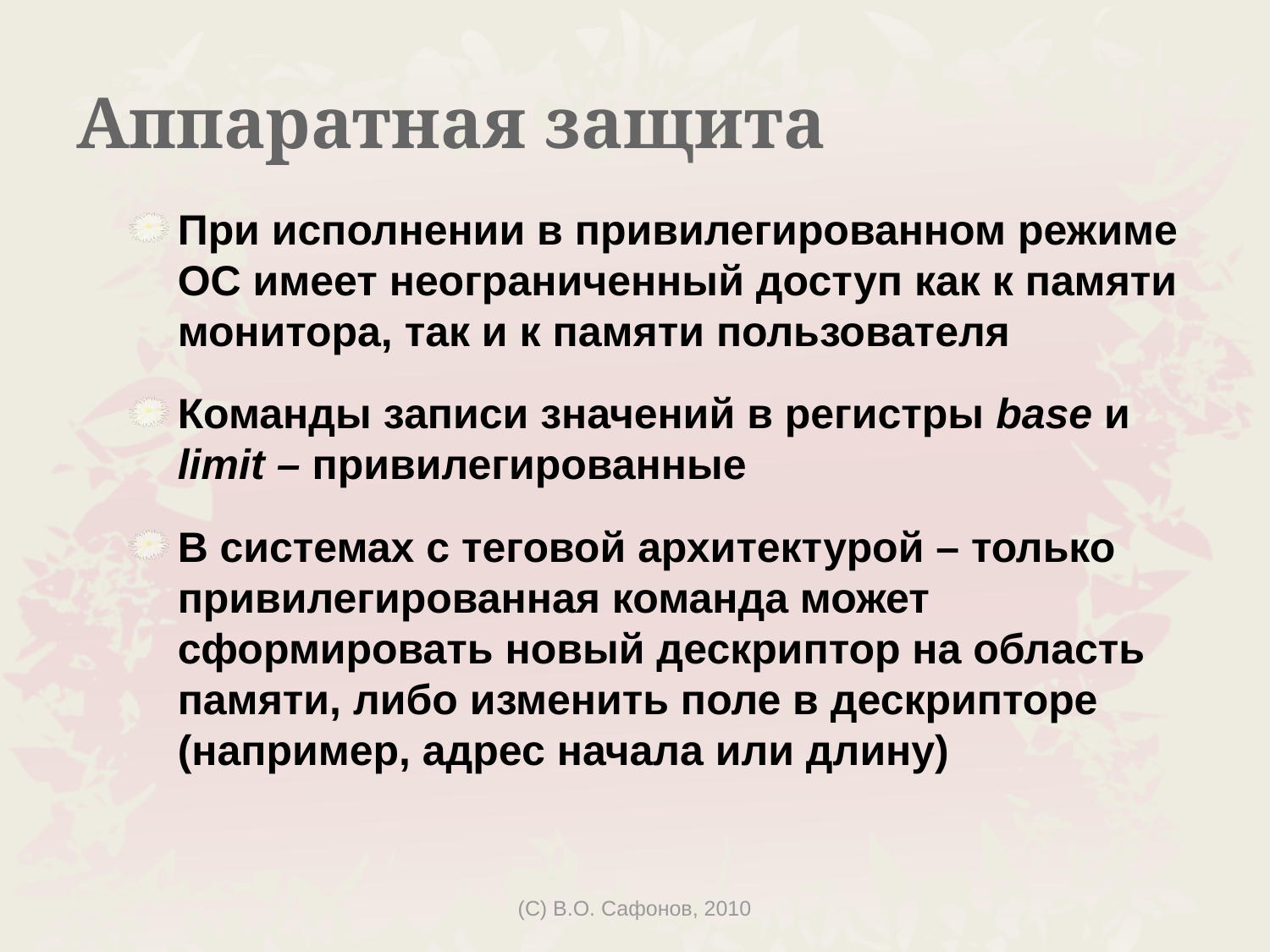

# Аппаратная защита
При исполнении в привилегированном режиме ОС имеет неограниченный доступ как к памяти монитора, так и к памяти пользователя
Команды записи значений в регистры base и limit – привилегированные
В системах с теговой архитектурой – только привилегированная команда может сформировать новый дескриптор на область памяти, либо изменить поле в дескрипторе (например, адрес начала или длину)

(C) В.О. Сафонов, 2010